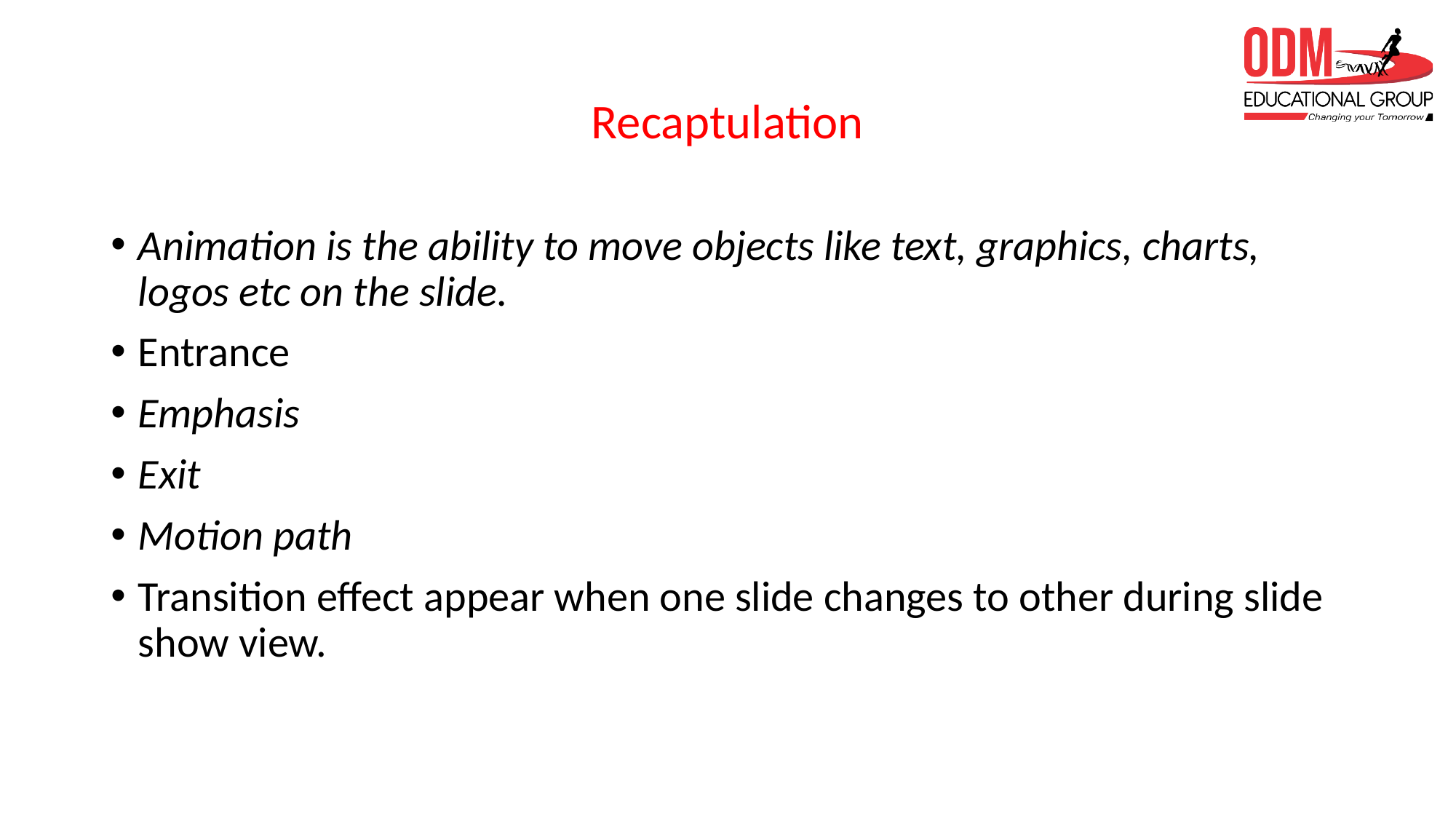

# Recaptulation
Animation is the ability to move objects like text, graphics, charts, logos etc on the slide.
Entrance
Emphasis
Exit
Motion path
Transition effect appear when one slide changes to other during slide show view.